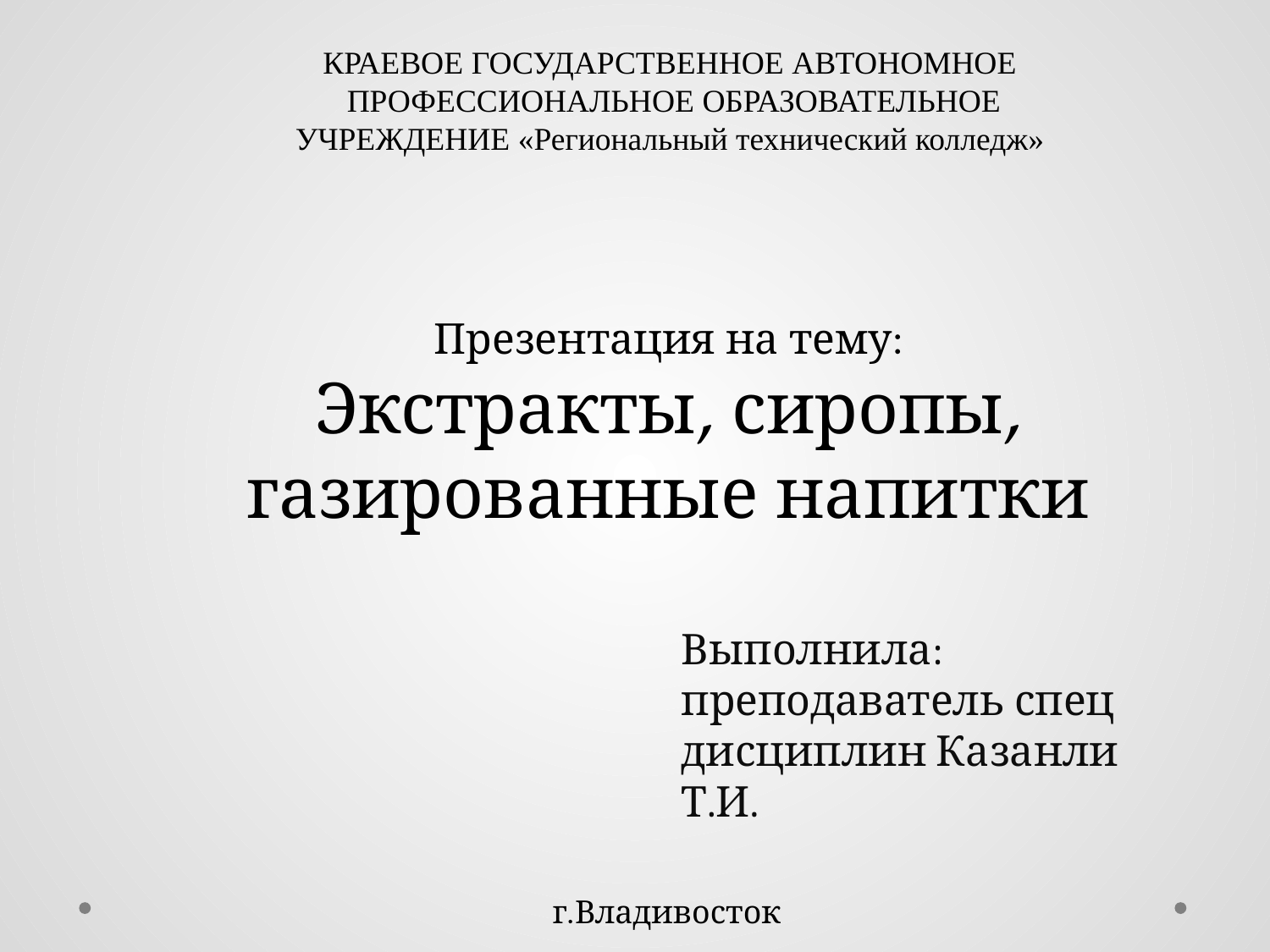

КРАЕВОЕ ГОСУДАРСТВЕННОЕ АВТОНОМНОЕ
 ПРОФЕССИОНАЛЬНОЕ ОБРАЗОВАТЕЛЬНОЕ УЧРЕЖДЕНИЕ «Региональный технический колледж»
Презентация на тему:
Экстракты, сиропы, газированные напитки
Выполнила: преподаватель спец дисциплин Казанли Т.И.
г.Владивосток